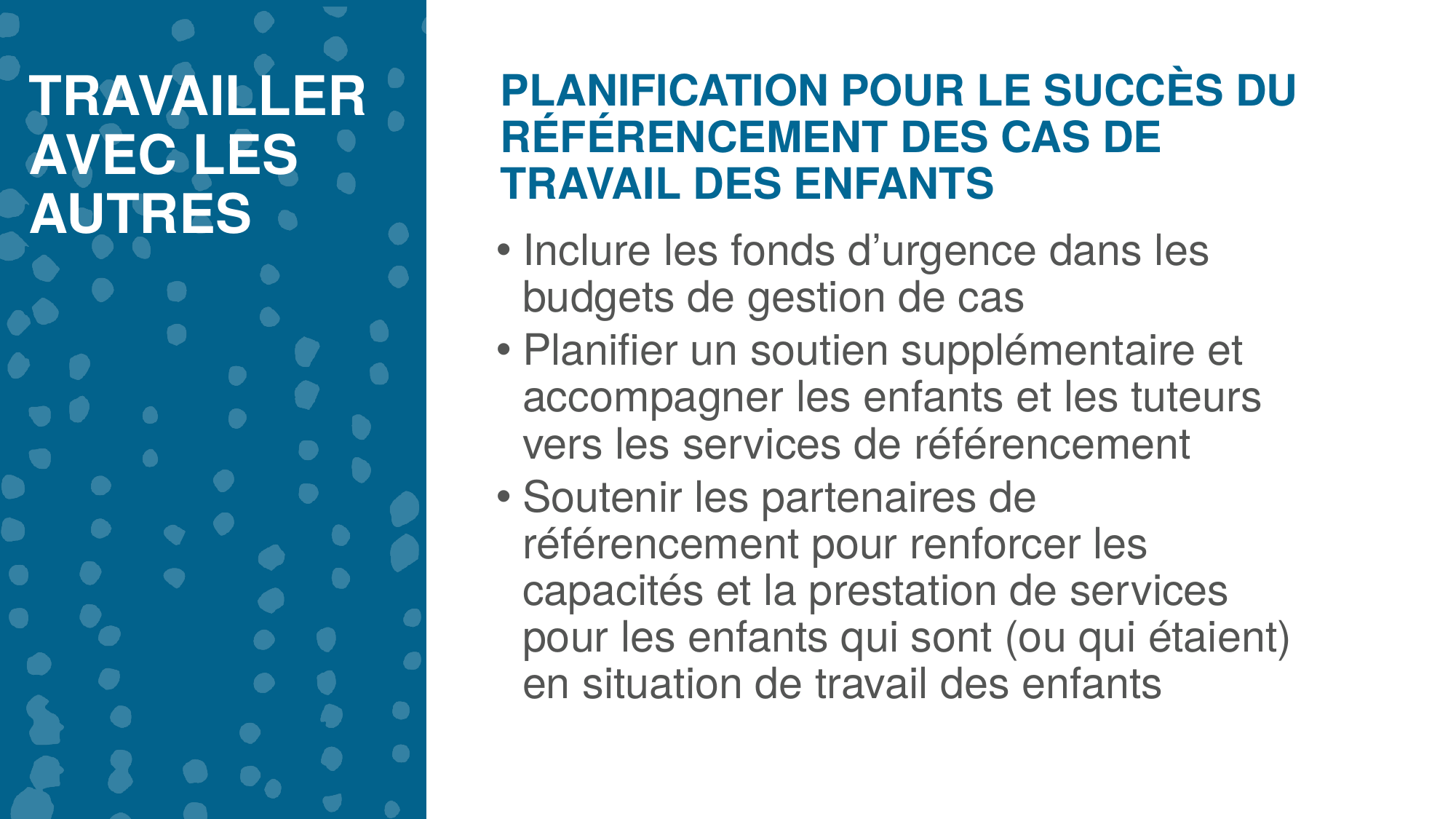

TRAVAILLER AVEC LES AUTRES
PLANIFICATION POUR LE SUCCÈS DU RÉFÉRENCEMENT DES CAS DE TRAVAIL DES ENFANTS
Inclure les fonds d’urgence dans les budgets de gestion de cas
Planifier un soutien supplémentaire et accompagner les enfants et les tuteurs vers les services de référencement
Soutenir les partenaires de référencement pour renforcer les capacités et la prestation de services pour les enfants qui sont (ou qui étaient) en situation de travail des enfants